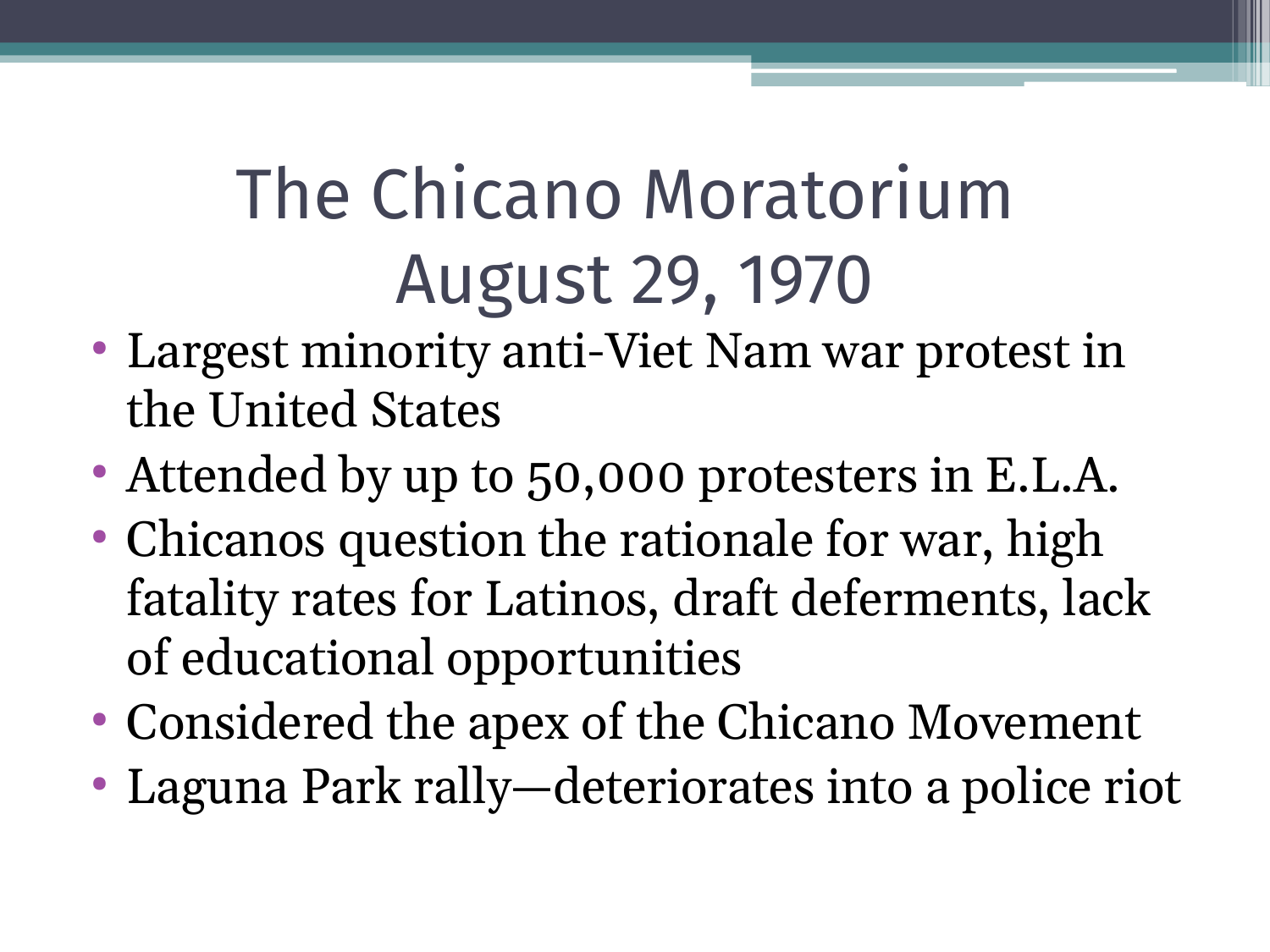

# The Chicano Moratorium August 29, 1970
Largest minority anti-Viet Nam war protest in the United States
Attended by up to 50,000 protesters in E.L.A.
Chicanos question the rationale for war, high fatality rates for Latinos, draft deferments, lack of educational opportunities
Considered the apex of the Chicano Movement
Laguna Park rally—deteriorates into a police riot